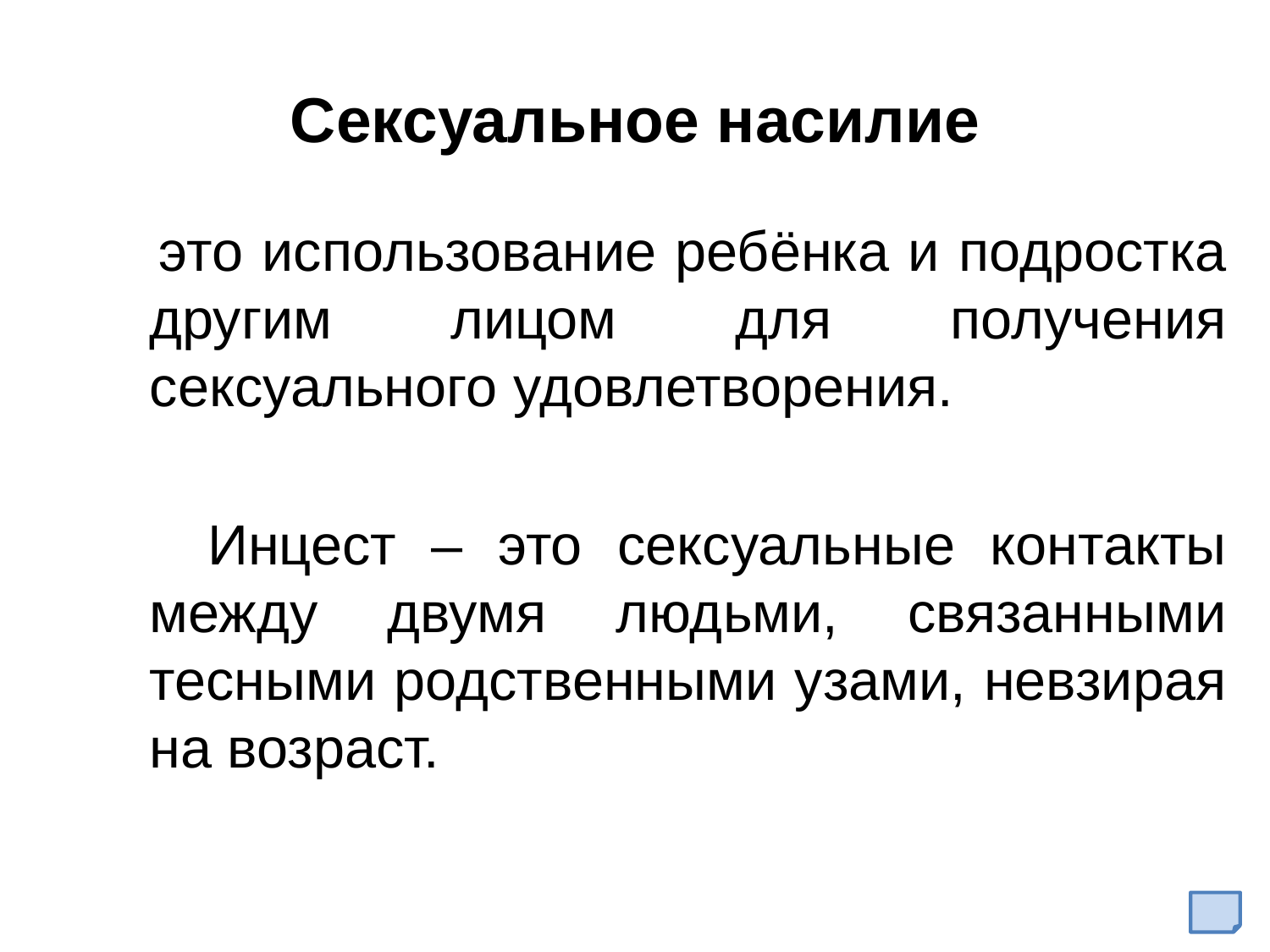

# Сексуальное насилие
   это использование ребёнка и подростка другим лицом для получения сексуального удовлетворения.

   Инцест – это сексуальные контакты между двумя людьми, связанными тесными родственными узами, невзирая на возраст.